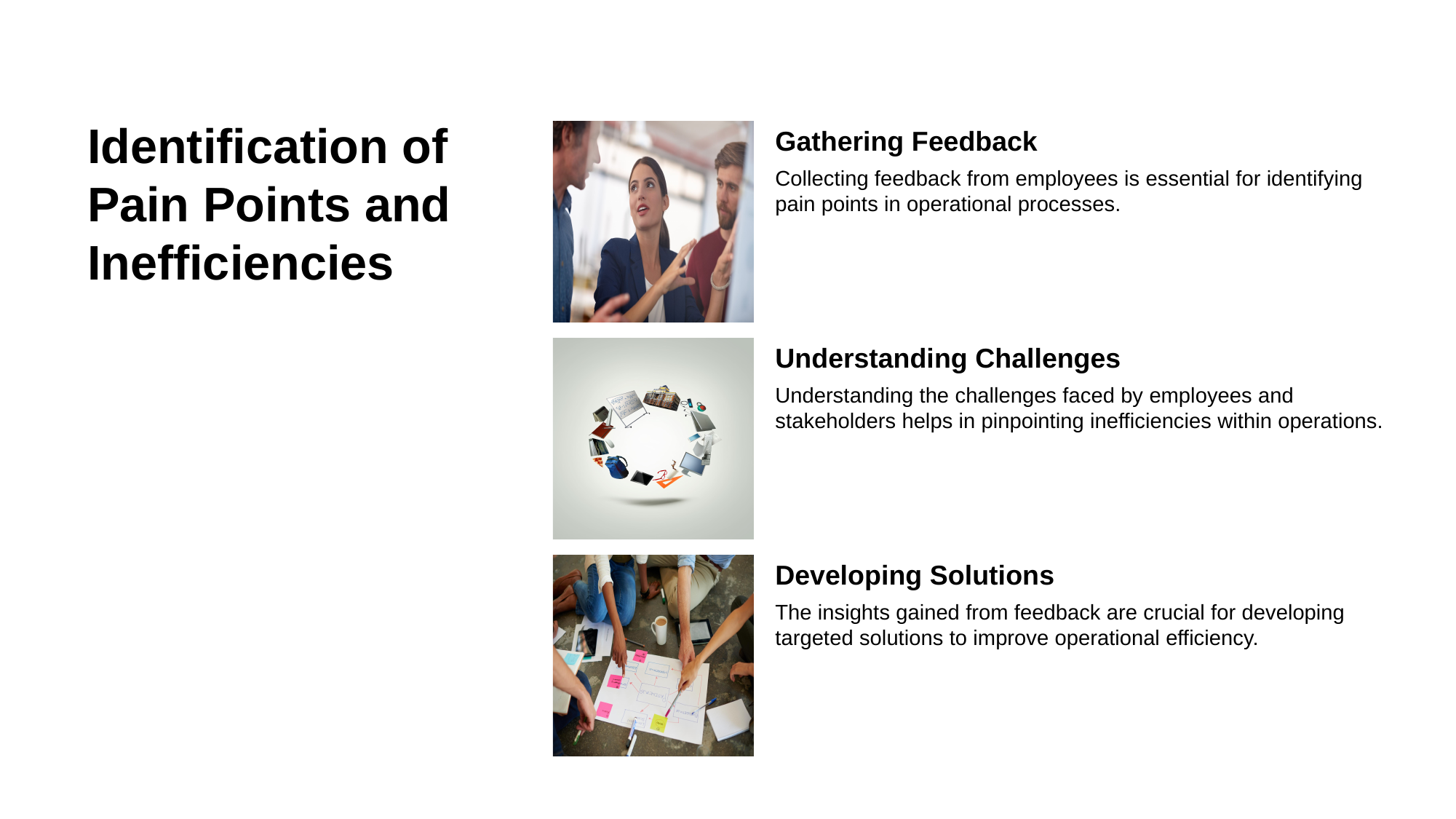

# Identification of Pain Points and Inefficiencies
Gathering Feedback
Collecting feedback from employees is essential for identifying pain points in operational processes.
Understanding Challenges
Understanding the challenges faced by employees and stakeholders helps in pinpointing inefficiencies within operations.
Developing Solutions
The insights gained from feedback are crucial for developing targeted solutions to improve operational efficiency.